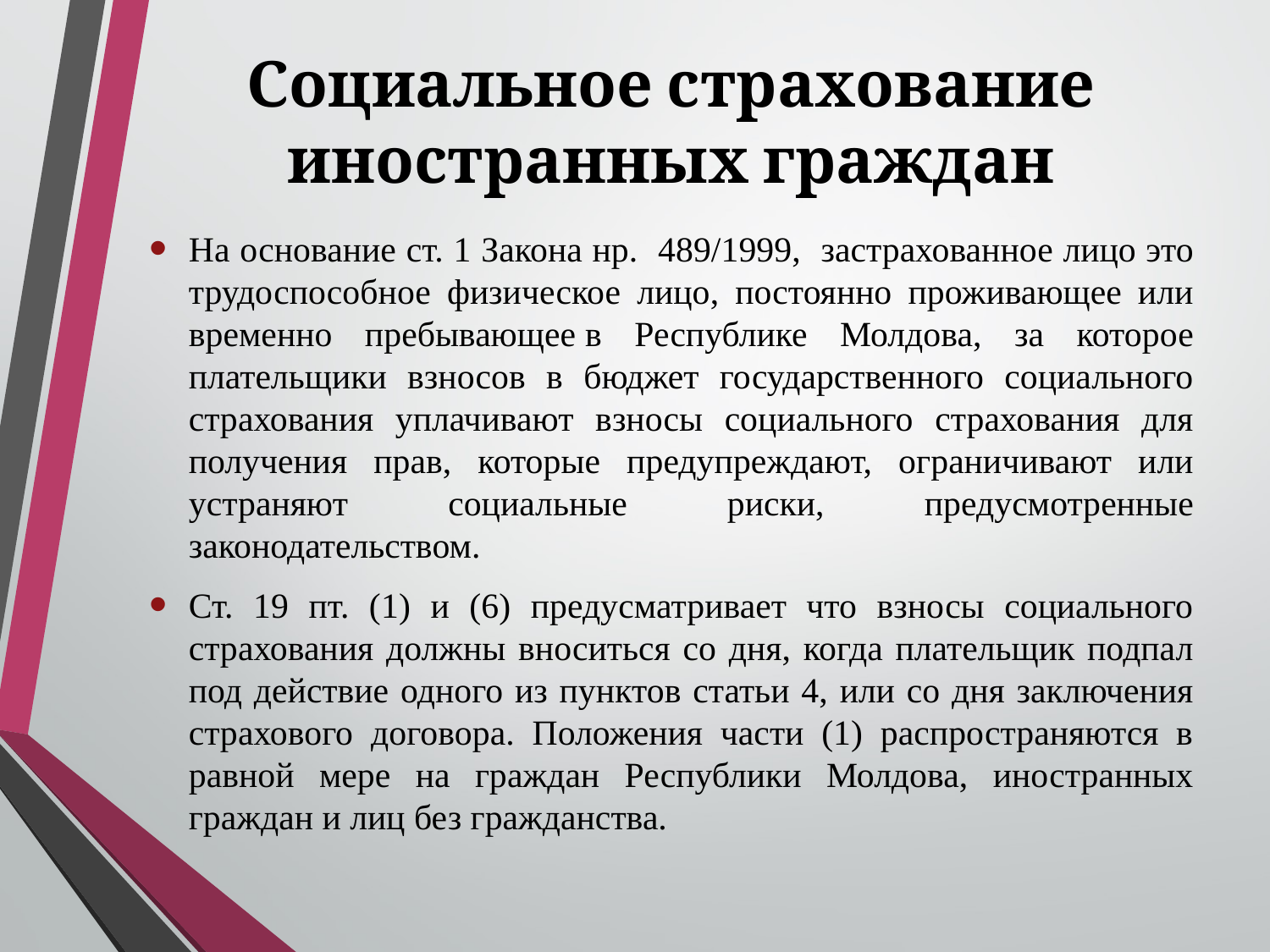

# Социальное страхование иностранных граждан
На основание ст. 1 Закона нр.  489/1999,  застрахованное лицо это трудоспособное физическое лицо, постоянно проживающее или временно пребывающее в Республике Молдова, за которое плательщики взносов в бюджет государственного социального страхования уплачивают взносы социального страхования для получения прав, которые предупреждают, ограничивают или устраняют социальные риски, предусмотренные законодательством.
Ст. 19 пт. (1) и (6) предусматривает что взносы социального страхования должны вноситься со дня, когда плательщик подпал под действие одного из пунктов статьи 4, или со дня заключения страхового договора. Положения части (1) распространяются в равной мере на граждан Республики Молдова, иностранных граждан и лиц без гражданства.